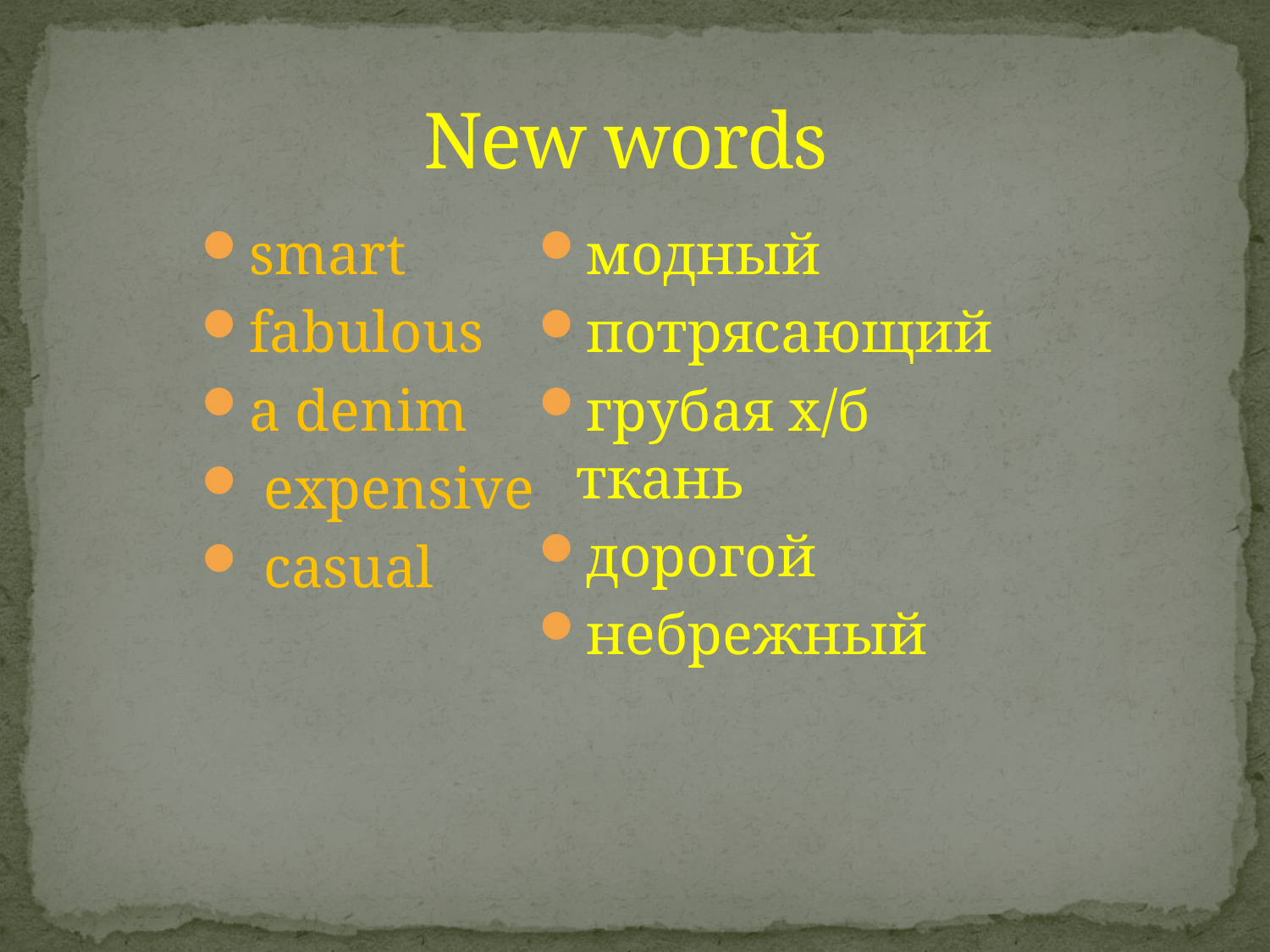

# New words
smart
fabulous
a denim
 expensive
 casual

модный
потрясающий
грубая х/б ткань
дорогой
небрежный